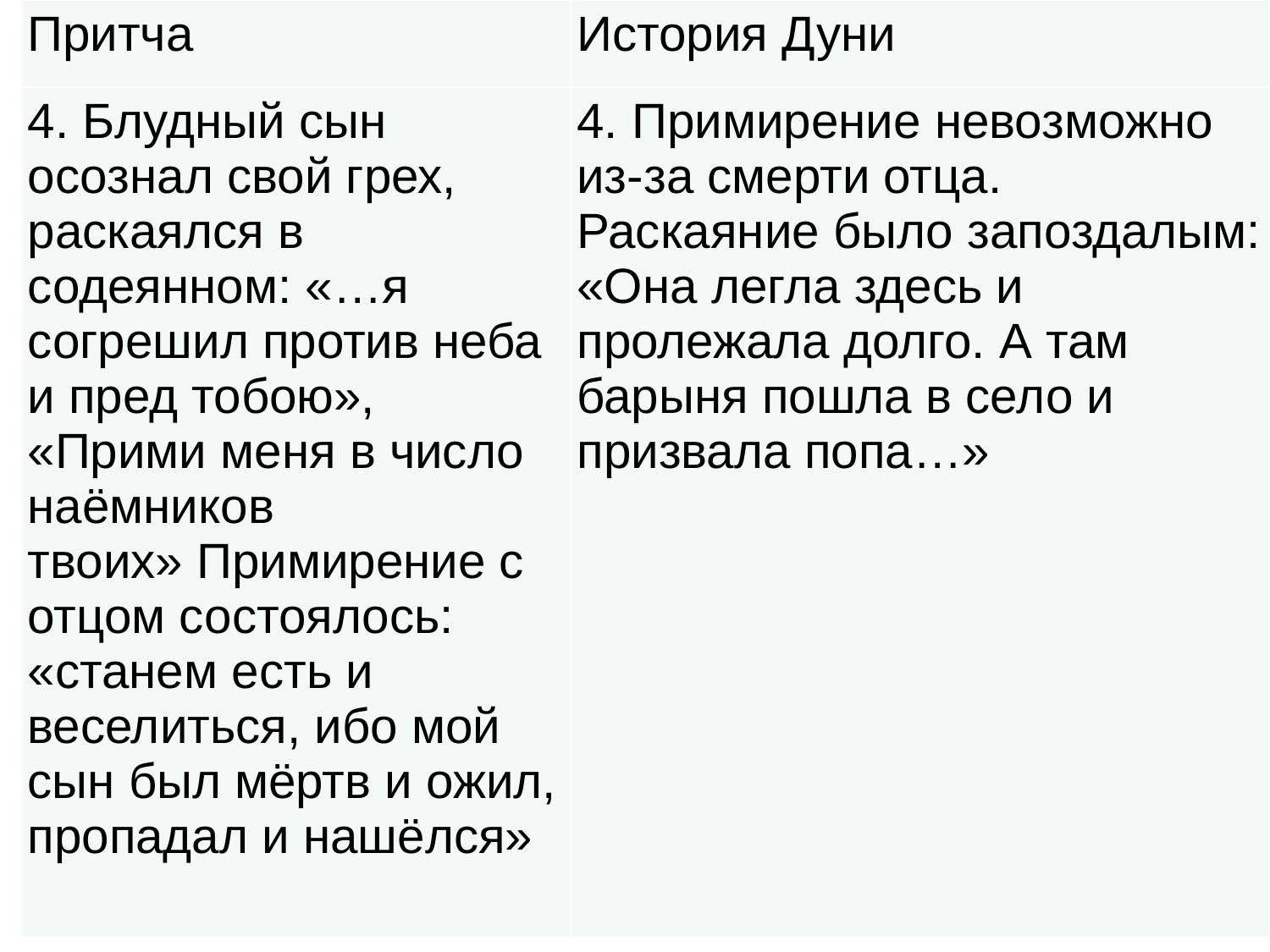

| Притча | История Дуни |
| --- | --- |
| 4. Блудный сын осознал свой грех, раскаялся в содеянном: «…я согрешил против неба и пред тобою», «Прими меня в число наёмников твоих» Примирение с отцом состоялось: «станем есть и веселиться, ибо мой сын был мёртв и ожил, пропадал и нашёлся» | 4. Примирение невозможно из-за смерти отца. Раскаяние было запоздалым: «Она легла здесь и пролежала долго. А там барыня пошла в село и призвала попа…» |
#